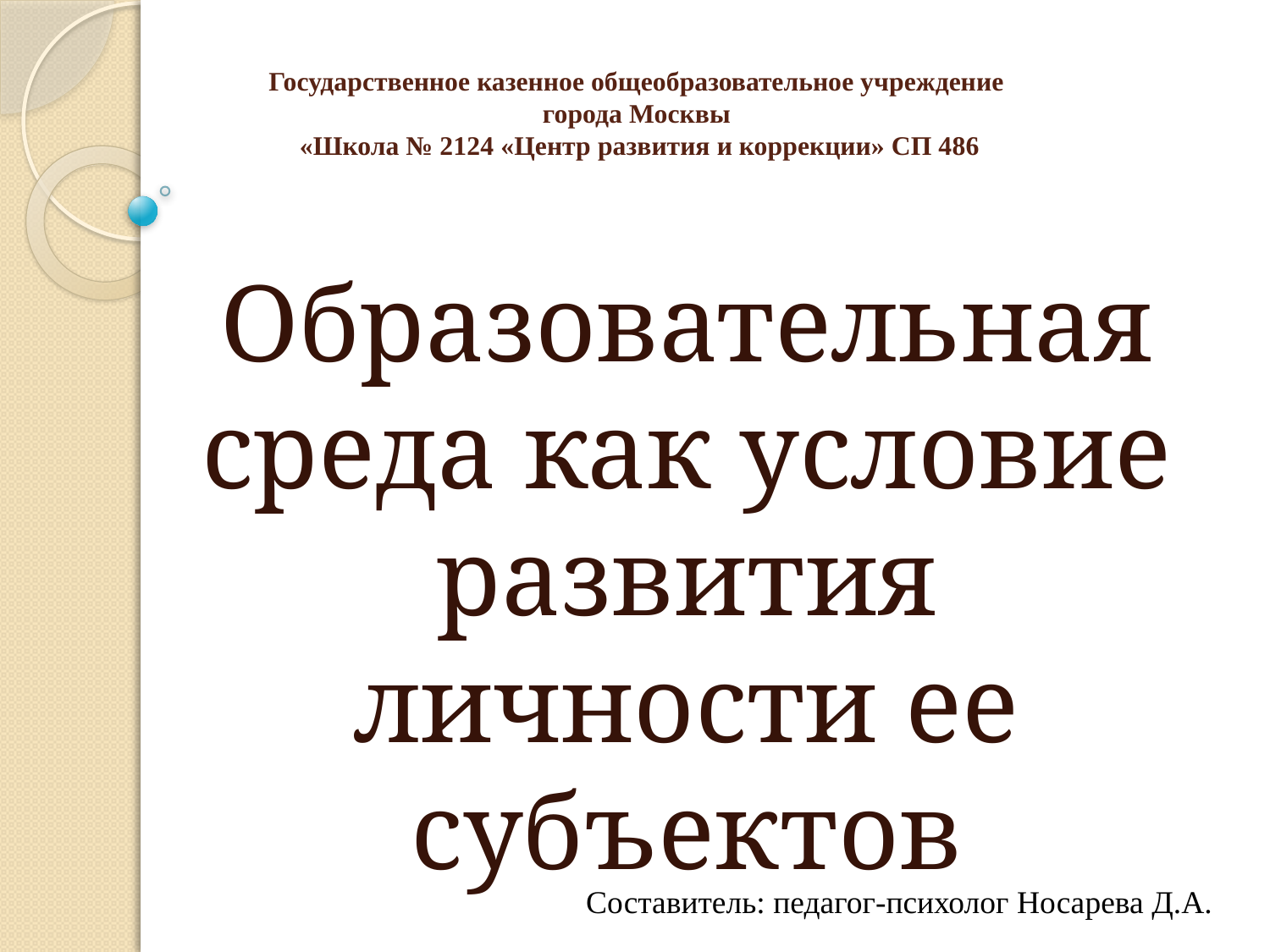

# Государственное казенное общеобразовательное учреждение города Москвы «Школа № 2124 «Центр развития и коррекции» СП 486
Образовательная среда как условие развития личности ее субъектов
Составитель: педагог-психолог Носарева Д.А.